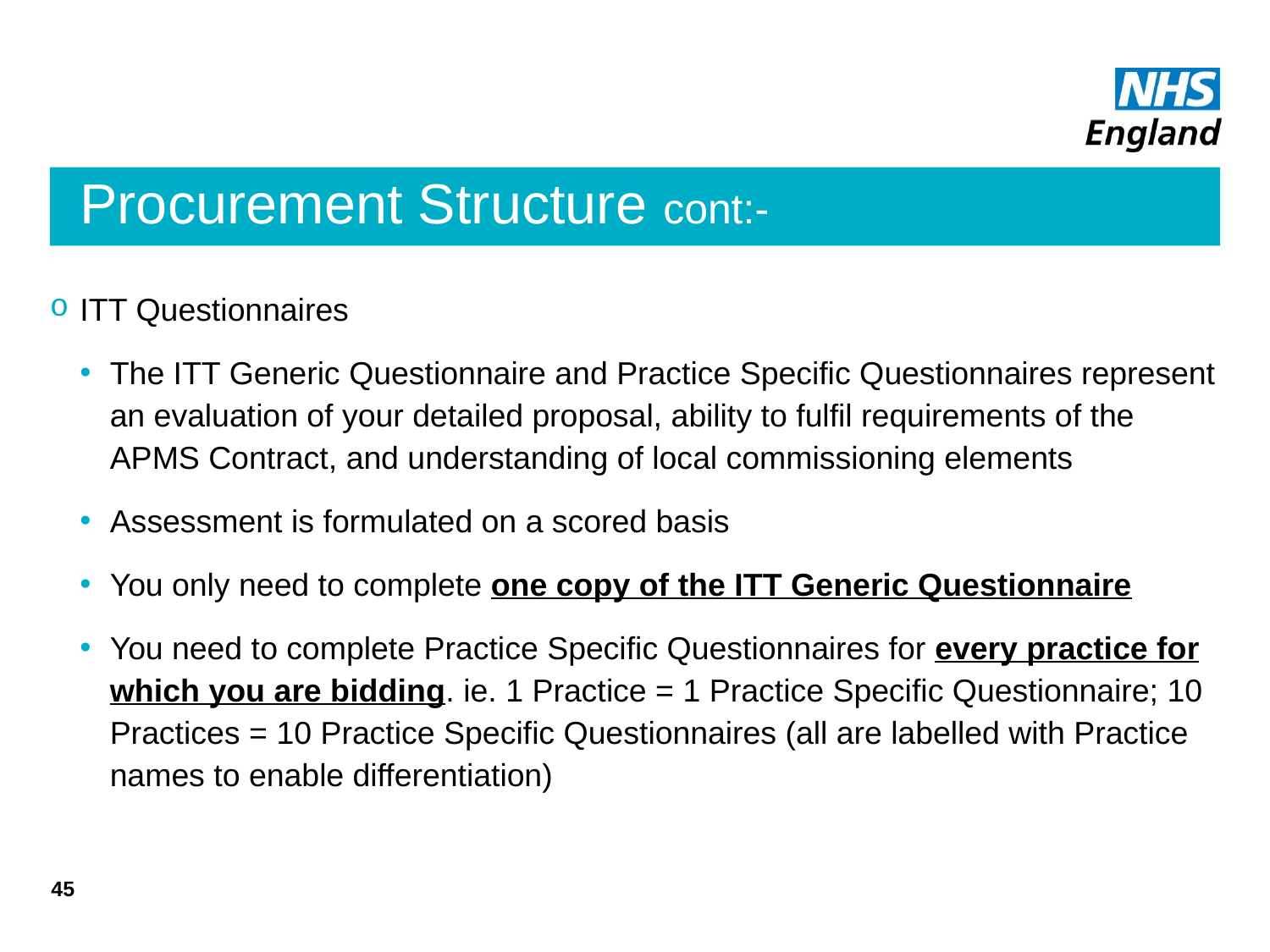

# Procurement Structure cont:-
ITT Questionnaires
The ITT Generic Questionnaire and Practice Specific Questionnaires represent an evaluation of your detailed proposal, ability to fulfil requirements of the APMS Contract, and understanding of local commissioning elements
Assessment is formulated on a scored basis
You only need to complete one copy of the ITT Generic Questionnaire
You need to complete Practice Specific Questionnaires for every practice for which you are bidding. ie. 1 Practice = 1 Practice Specific Questionnaire; 10 Practices = 10 Practice Specific Questionnaires (all are labelled with Practice names to enable differentiation)
45